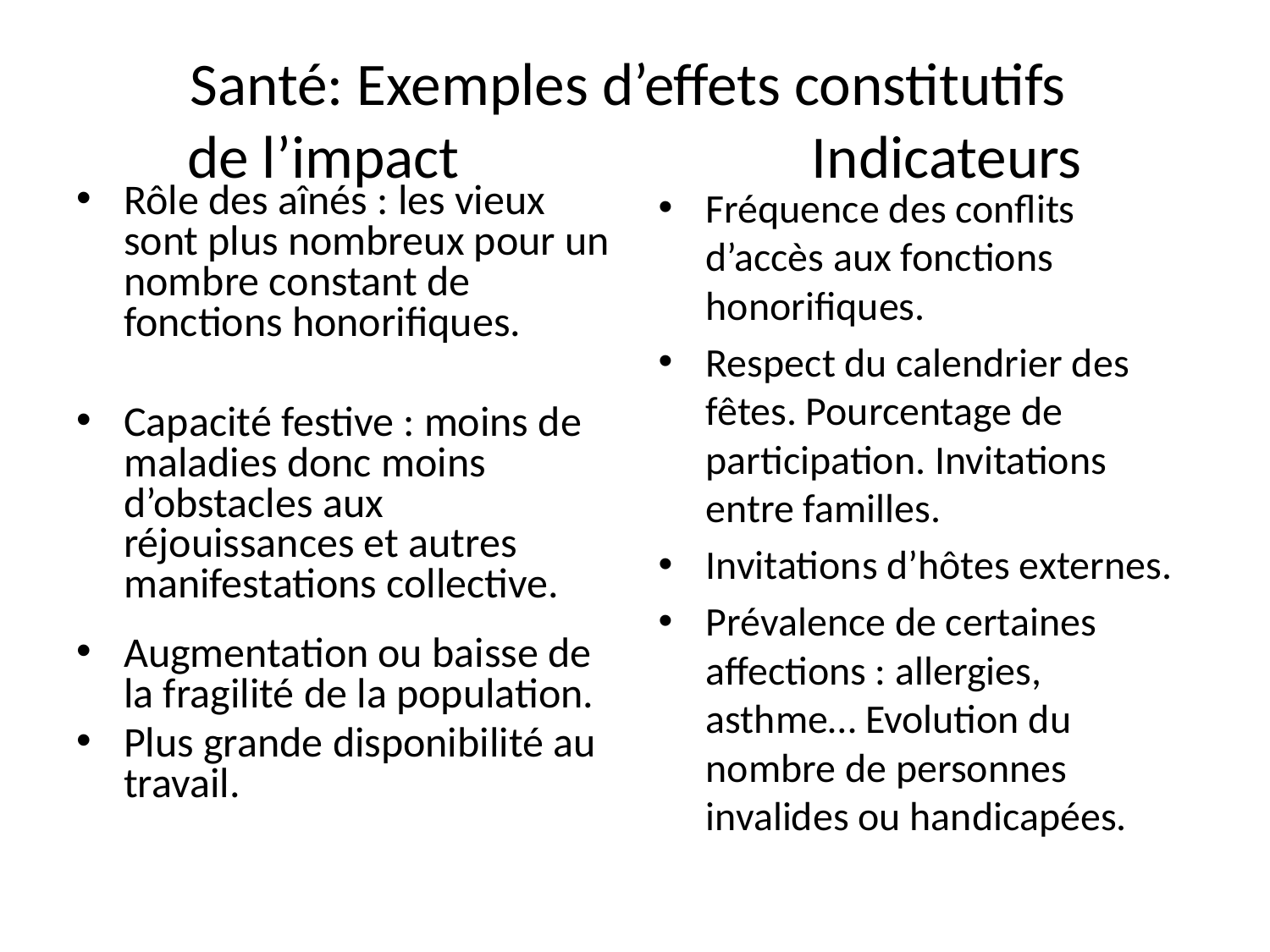

# Santé: Exemples d’effets constitutifs de l’impact                          Indicateurs
Rôle des aînés : les vieux sont plus nombreux pour un nombre constant de fonctions honorifiques.

Capacité festive : moins de maladies donc moins d’obstacles aux réjouissances et autres manifestations collective.

Augmentation ou baisse de la fragilité de la population.
Plus grande disponibilité au travail.
Fréquence des conflits d’accès aux fonctions honorifiques.
Respect du calendrier des fêtes. Pourcentage de participation. Invitations entre familles.
Invitations d’hôtes externes.
Prévalence de certaines affections : allergies, asthme… Evolution du nombre de personnes invalides ou handicapées.